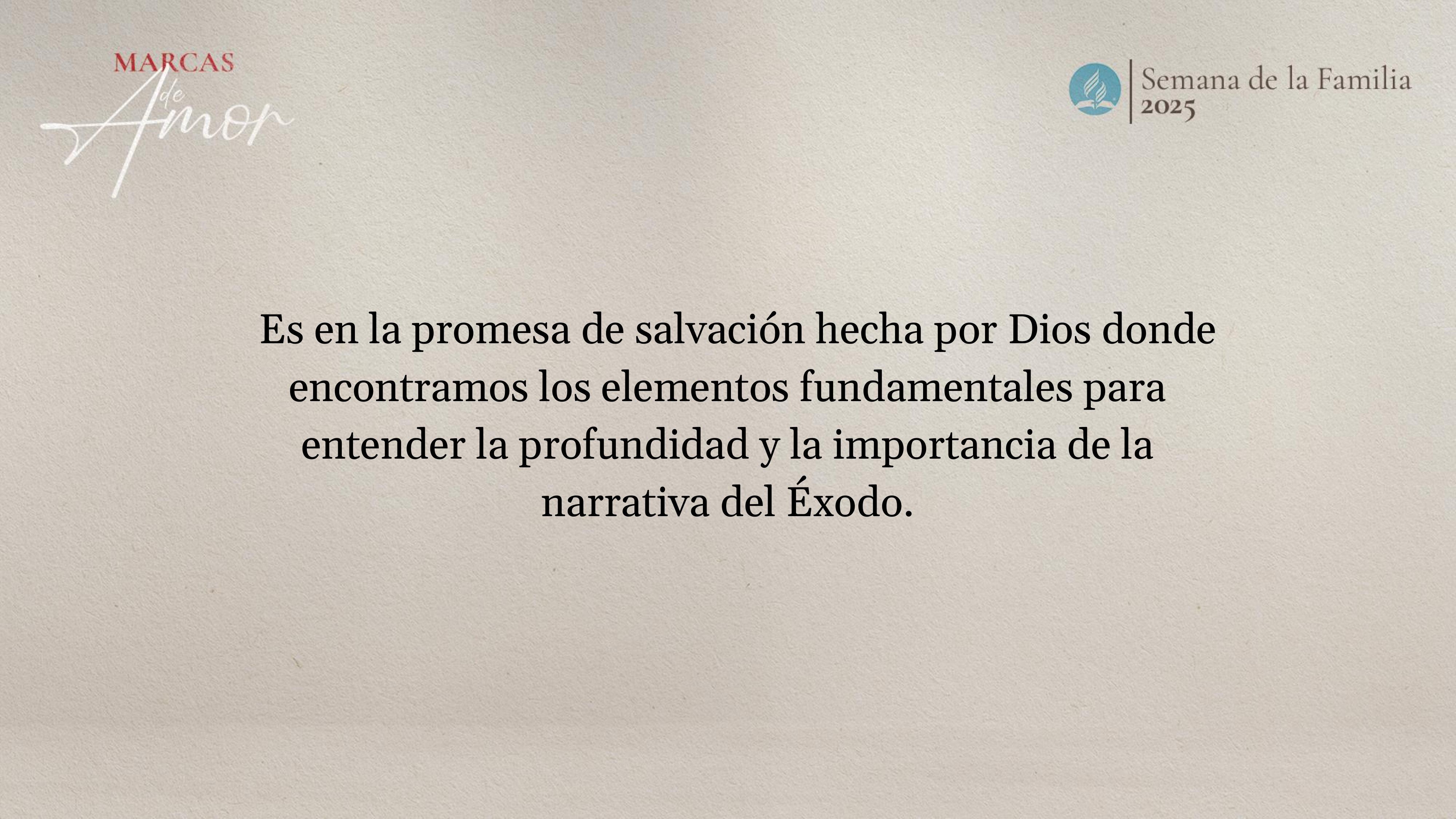

Es en la promesa de salvación hecha por Dios donde encontramos los elementos fundamentales para entender la profundidad y la importancia de la narrativa del Éxodo.